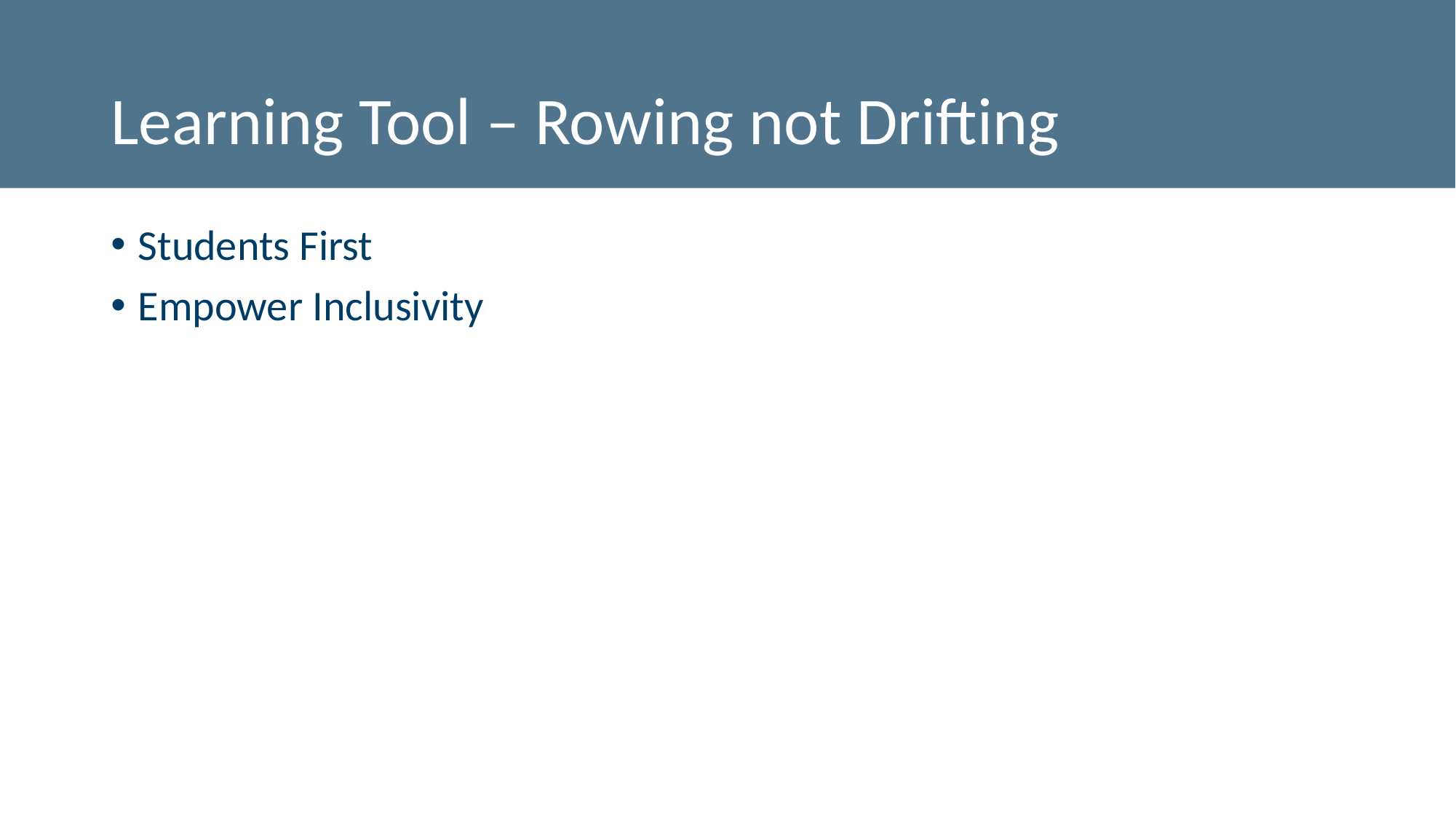

# Learning Tool – Rowing not Drifting

Students First
Empower Inclusivity